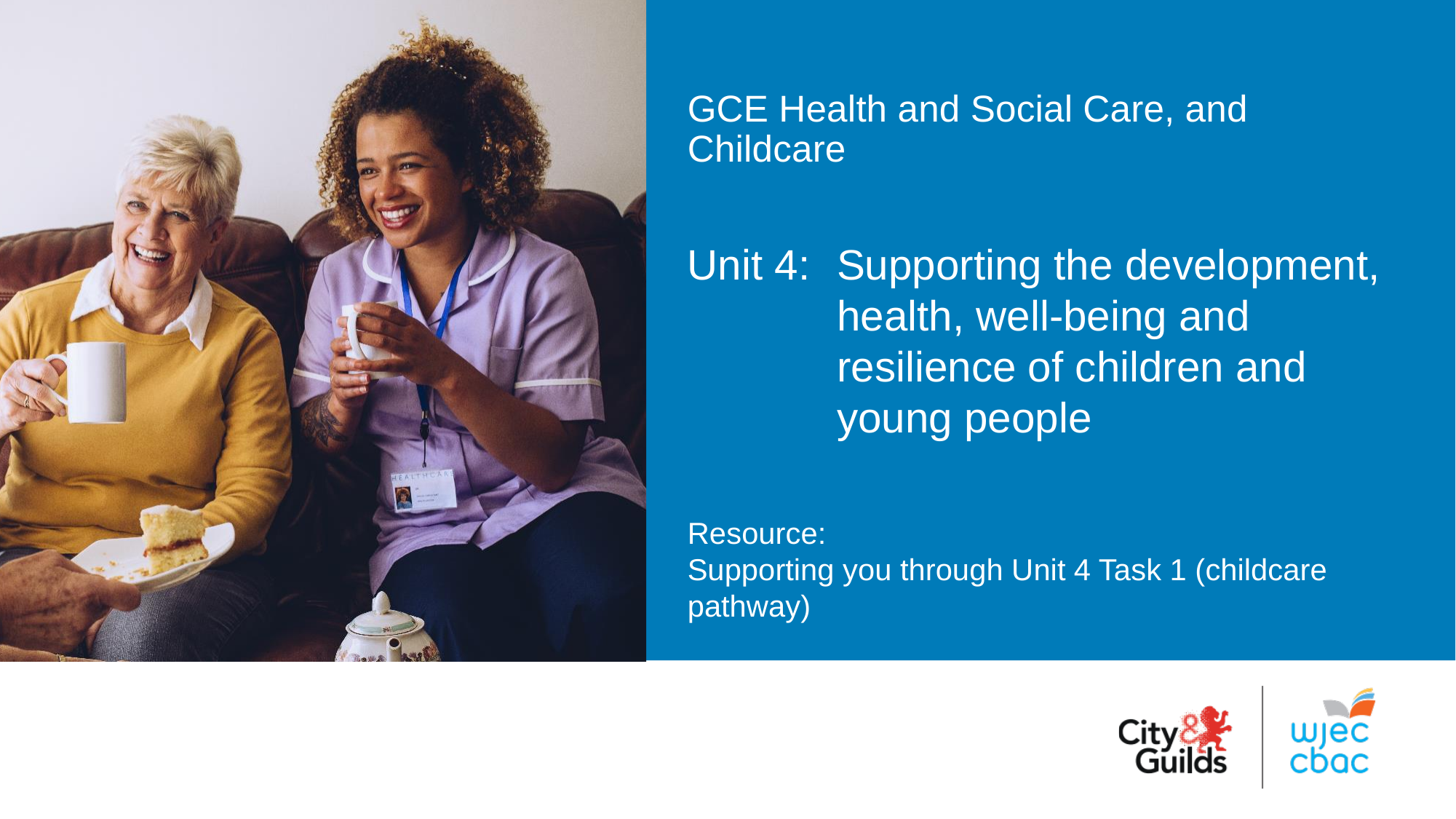

# GCE Health and Social Care, and Childcare
Unit 4:	Supporting the development, health, well-being and resilience of children and young people

Resource:
Supporting you through Unit 4 Task 1 (childcare pathway)